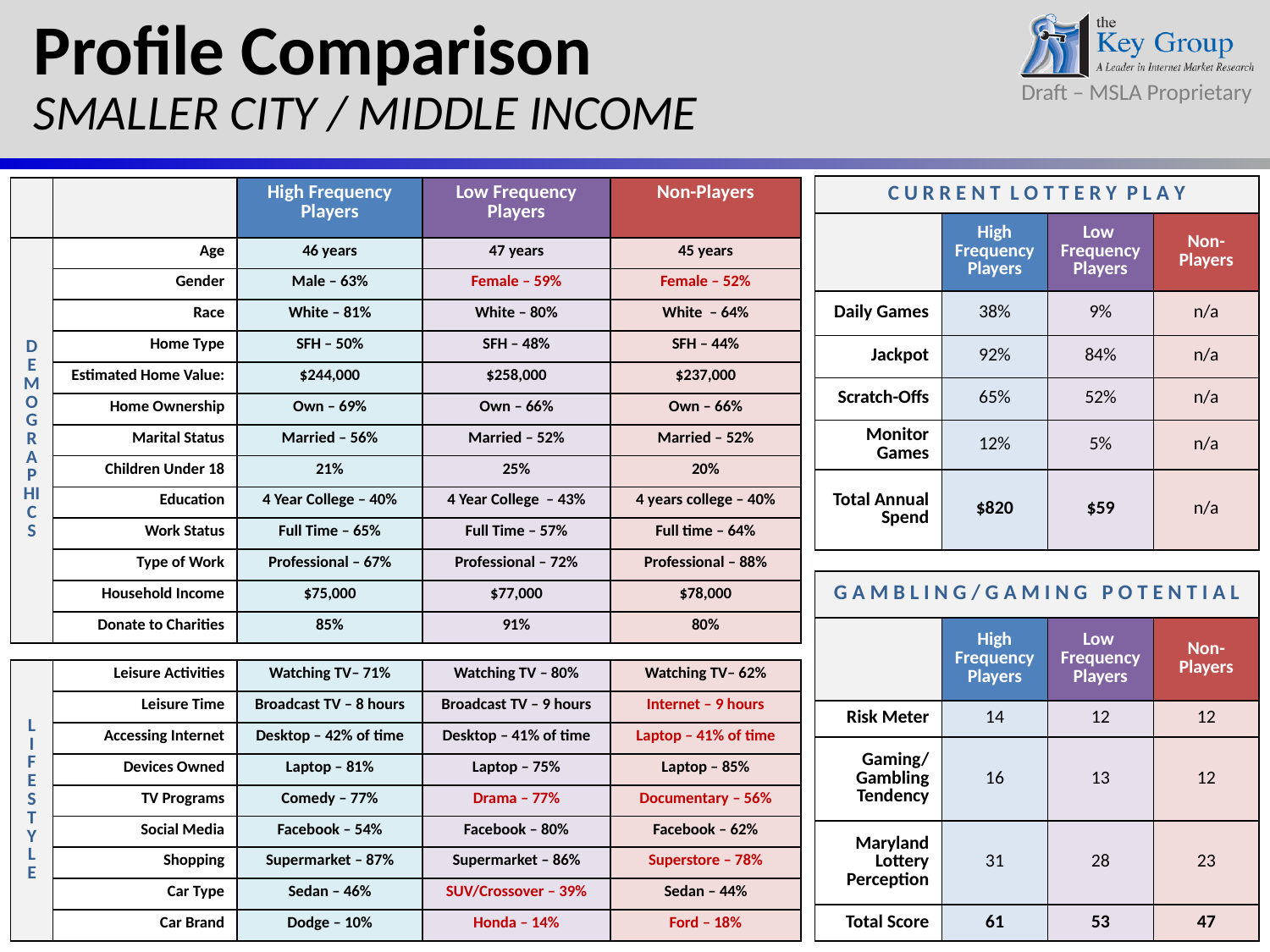

Profile Comparison
SMALLER CITY / MIDDLE INCOME
| C U R R E N T L O T T E R Y P L A Y |  |  |  |
| --- | --- | --- | --- |
|  | High Frequency Players | Low Frequency Players | Non-Players |
| Daily Games | 38% | 9% | n/a |
| Jackpot | 92% | 84% | n/a |
| Scratch-Offs | 65% | 52% | n/a |
| Monitor Games | 12% | 5% | n/a |
| Total Annual Spend | $820 | $59 | n/a |
|  |  | High Frequency Players | Low Frequency Players | Non-Players |
| --- | --- | --- | --- | --- |
| DEMOGRAPHICS | Age | 46 years | 47 years | 45 years |
|  | Gender | Male – 63% | Female – 59% | Female – 52% |
|  | Race | White – 81% | White – 80% | White – 64% |
|  | Home Type | SFH – 50% | SFH – 48% | SFH – 44% |
|  | Estimated Home Value: | $244,000 | $258,000 | $237,000 |
|  | Home Ownership | Own – 69% | Own – 66% | Own – 66% |
|  | Marital Status | Married – 56% | Married – 52% | Married – 52% |
|  | Children Under 18 | 21% | 25% | 20% |
|  | Education | 4 Year College – 40% | 4 Year College – 43% | 4 years college – 40% |
|  | Work Status | Full Time – 65% | Full Time – 57% | Full time – 64% |
|  | Type of Work | Professional – 67% | Professional – 72% | Professional – 88% |
|  | Household Income | $75,000 | $77,000 | $78,000 |
|  | Donate to Charities | 85% | 91% | 80% |
|  |  |  |  |  |
| L I F E S TY L E | Leisure Activities | Watching TV– 71% | Watching TV – 80% | Watching TV– 62% |
|  | Leisure Time | Broadcast TV – 8 hours | Broadcast TV – 9 hours | Internet – 9 hours |
|  | Accessing Internet | Desktop – 42% of time | Desktop – 41% of time | Laptop – 41% of time |
|  | Devices Owned | Laptop – 81% | Laptop – 75% | Laptop – 85% |
|  | TV Programs | Comedy – 77% | Drama – 77% | Documentary – 56% |
|  | Social Media | Facebook – 54% | Facebook – 80% | Facebook – 62% |
|  | Shopping | Supermarket – 87% | Supermarket – 86% | Superstore – 78% |
|  | Car Type | Sedan – 46% | SUV/Crossover – 39% | Sedan – 44% |
|  | Car Brand | Dodge – 10% | Honda – 14% | Ford – 18% |
| G A M B L I N G / G A M I N G P O T E N T I A L |  |  |  |
| --- | --- | --- | --- |
|  | High Frequency Players | Low Frequency Players | Non-Players |
| Risk Meter | 14 | 12 | 12 |
| Gaming/ Gambling Tendency | 16 | 13 | 12 |
| Maryland Lottery Perception | 31 | 28 | 23 |
| Total Score | 61 | 53 | 47 |